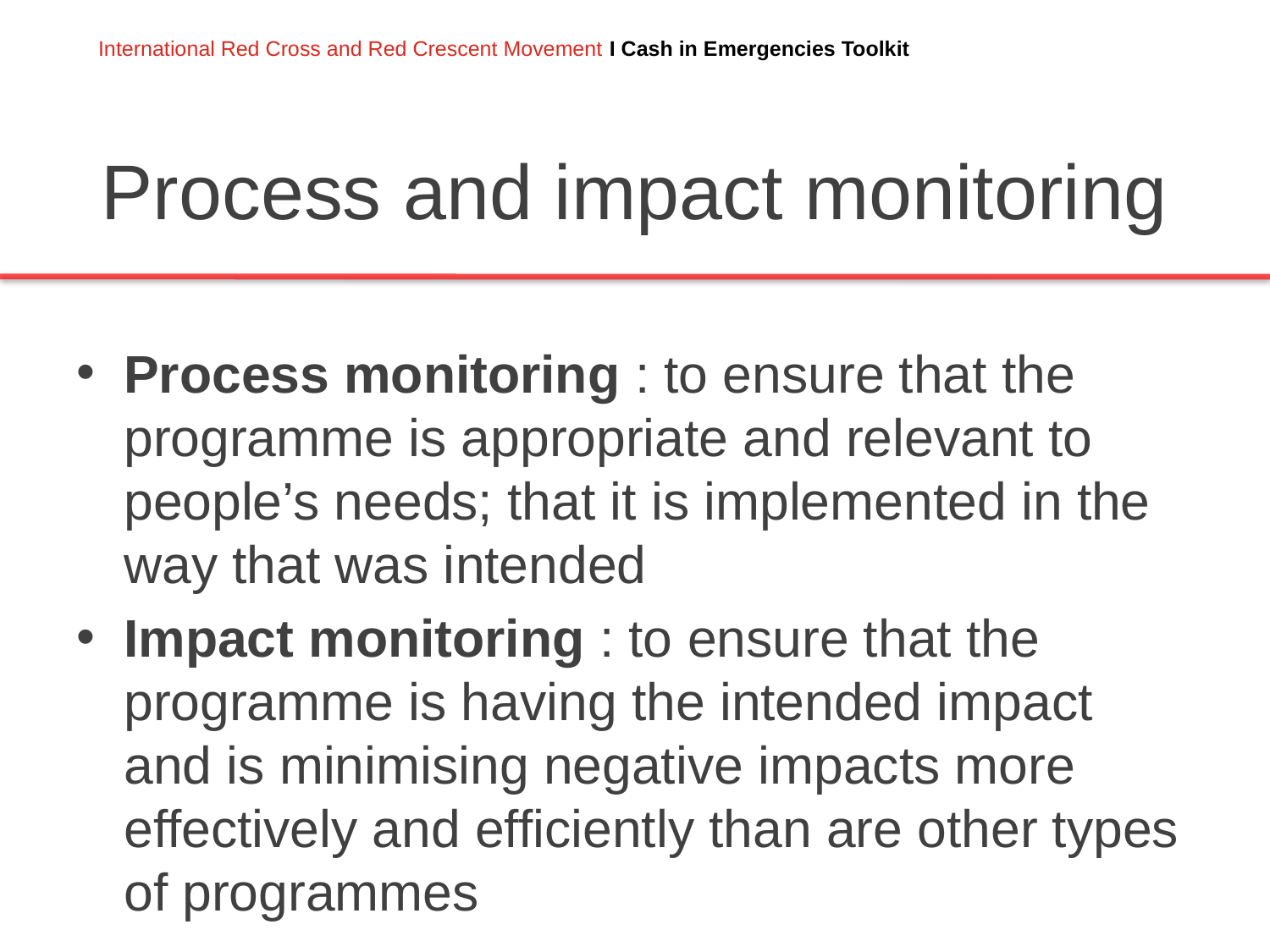

# Process and impact monitoring
Process monitoring : to ensure that the programme is appropriate and relevant to people’s needs; that it is implemented in the way that was intended
Impact monitoring : to ensure that the programme is having the intended impact and is minimising negative impacts more effectively and efficiently than are other types of programmes